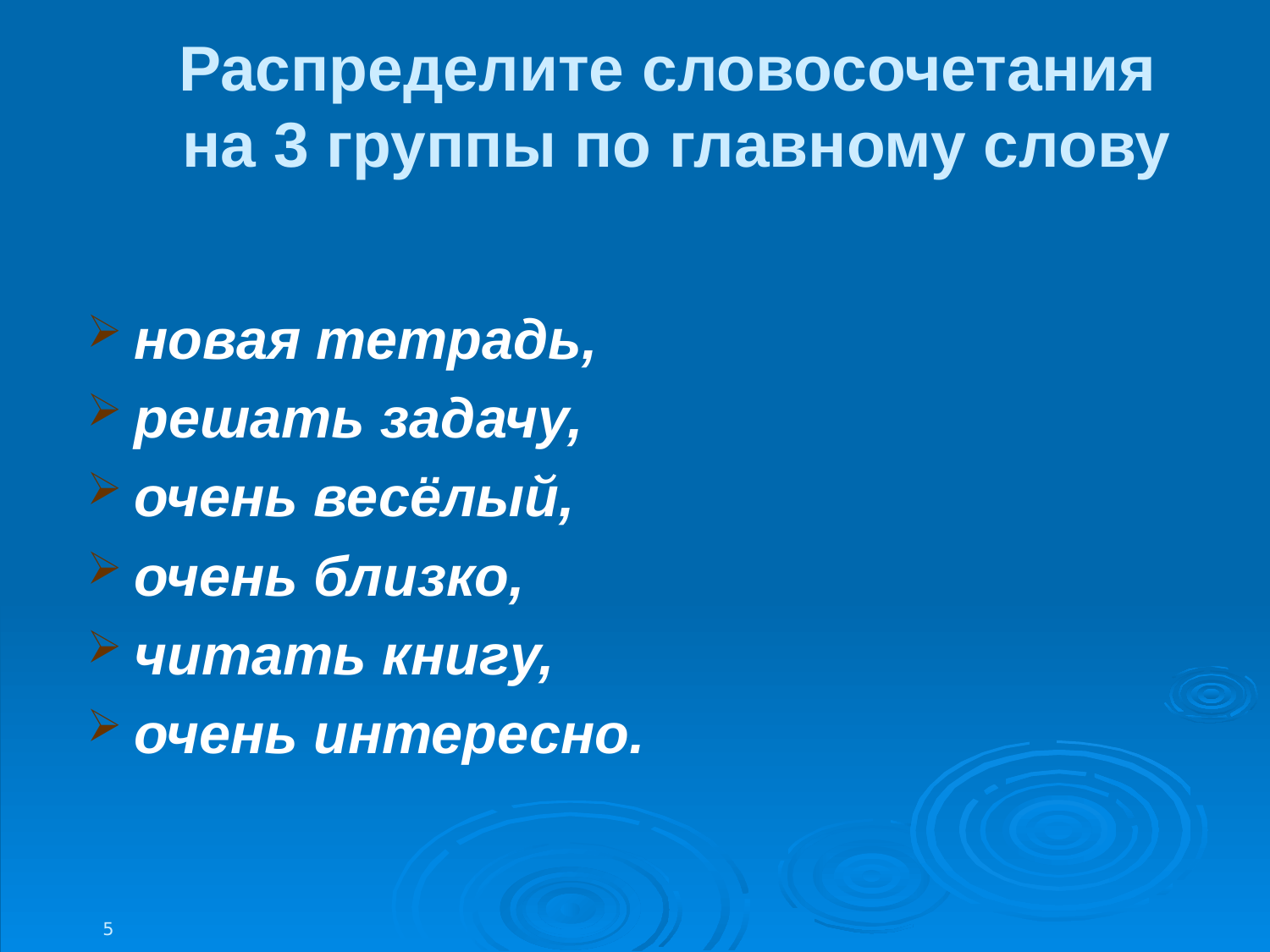

Распределите словосочетания
 на 3 группы по главному слову
новая тетрадь,
решать задачу,
очень весёлый,
очень близко,
читать книгу,
очень интересно.

5